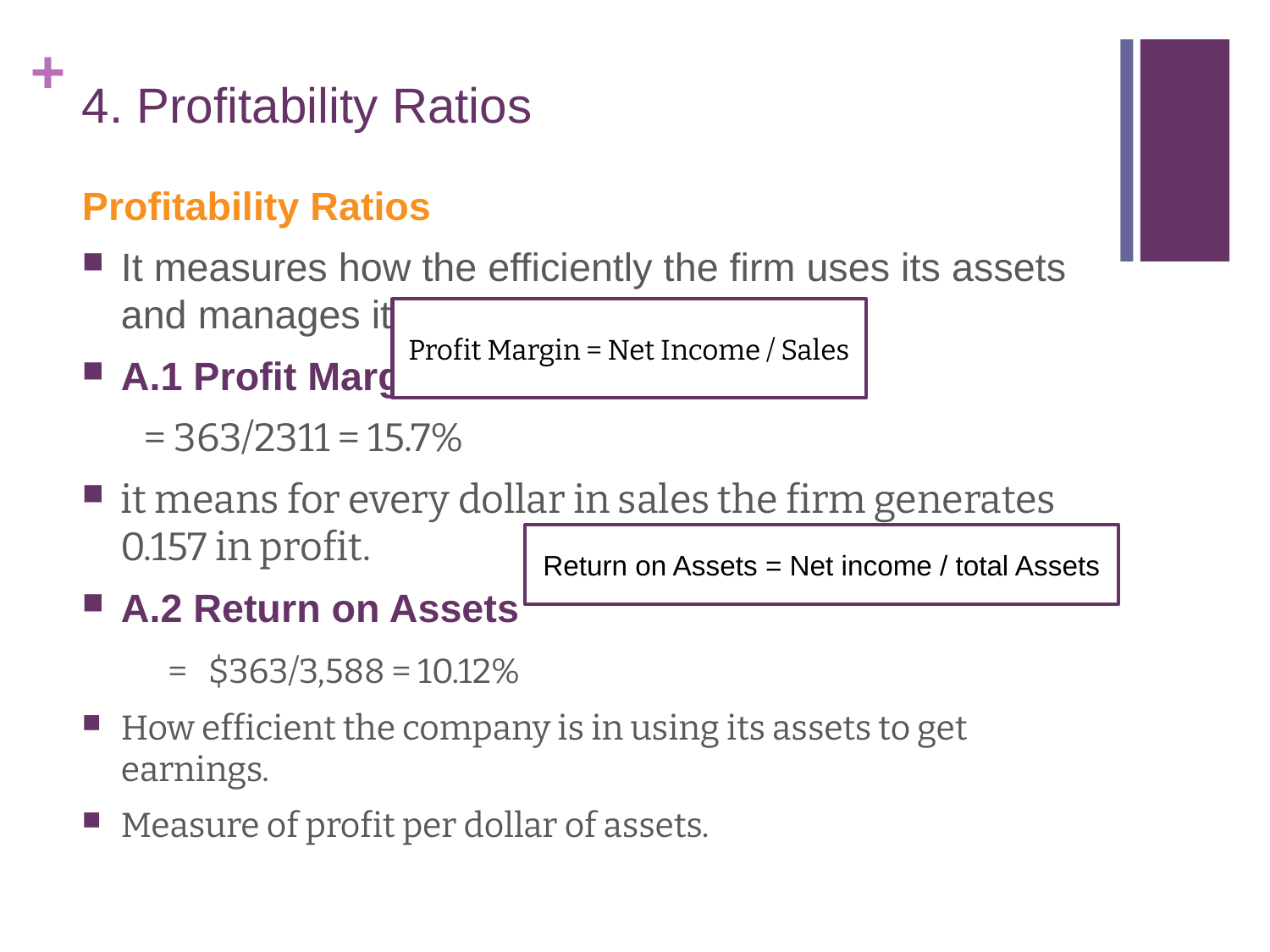

# 4. Profitability Ratios
Profitability Ratios
It measures how the efficiently the firm uses its assets and manages its operations.
A.1 Profit Margin
        = 363/2311 = 15.7%
it means for every dollar in sales the firm generates 0.157 in profit.
A.2 Return on Assets
           =   $363/3,588 = 10.12%
How efficient the company is in using its assets to get earnings.
Measure of profit per dollar of assets.

Profit Margin = Net Income / Sales
Return on Assets = Net income / total Assets